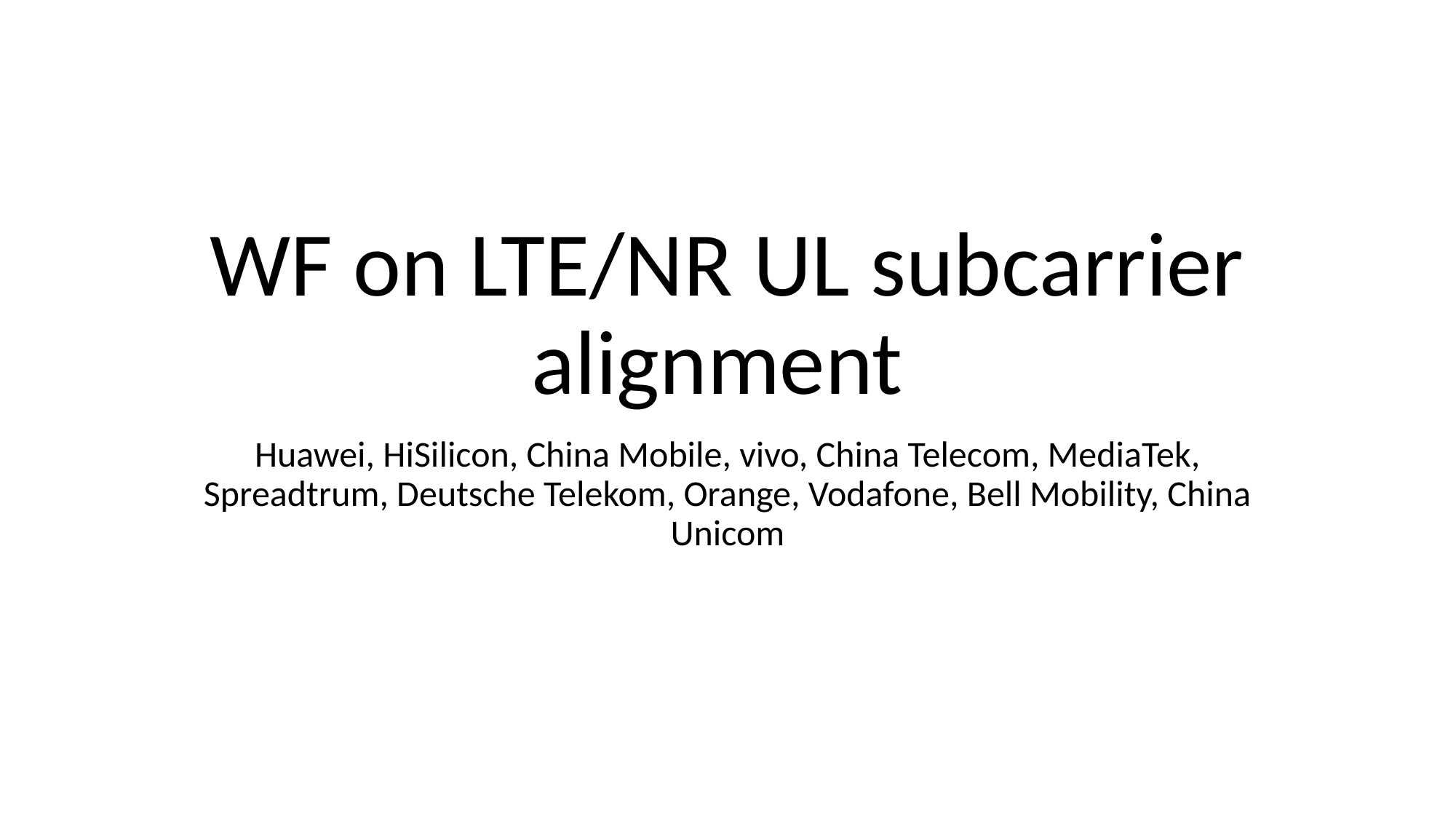

# WF on LTE/NR UL subcarrier alignment
Huawei, HiSilicon, China Mobile, vivo, China Telecom, MediaTek, Spreadtrum, Deutsche Telekom, Orange, Vodafone, Bell Mobility, China Unicom